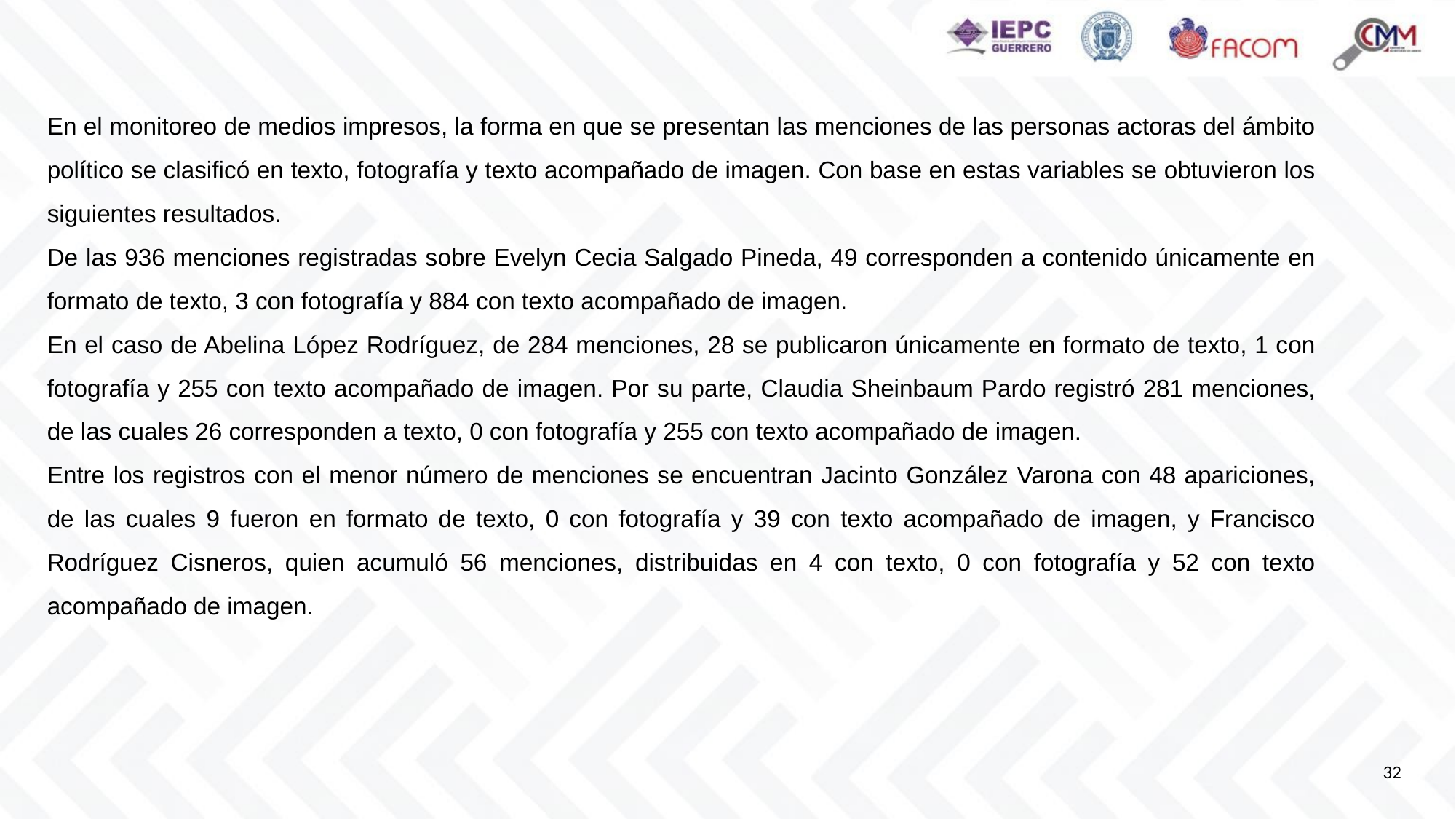

En el monitoreo de medios impresos, la forma en que se presentan las menciones de las personas actoras del ámbito político se clasificó en texto, fotografía y texto acompañado de imagen. Con base en estas variables se obtuvieron los siguientes resultados.
De las 936 menciones registradas sobre Evelyn Cecia Salgado Pineda, 49 corresponden a contenido únicamente en formato de texto, 3 con fotografía y 884 con texto acompañado de imagen.
En el caso de Abelina López Rodríguez, de 284 menciones, 28 se publicaron únicamente en formato de texto, 1 con fotografía y 255 con texto acompañado de imagen. Por su parte, Claudia Sheinbaum Pardo registró 281 menciones, de las cuales 26 corresponden a texto, 0 con fotografía y 255 con texto acompañado de imagen.
Entre los registros con el menor número de menciones se encuentran Jacinto González Varona con 48 apariciones, de las cuales 9 fueron en formato de texto, 0 con fotografía y 39 con texto acompañado de imagen, y Francisco Rodríguez Cisneros, quien acumuló 56 menciones, distribuidas en 4 con texto, 0 con fotografía y 52 con texto acompañado de imagen.
32